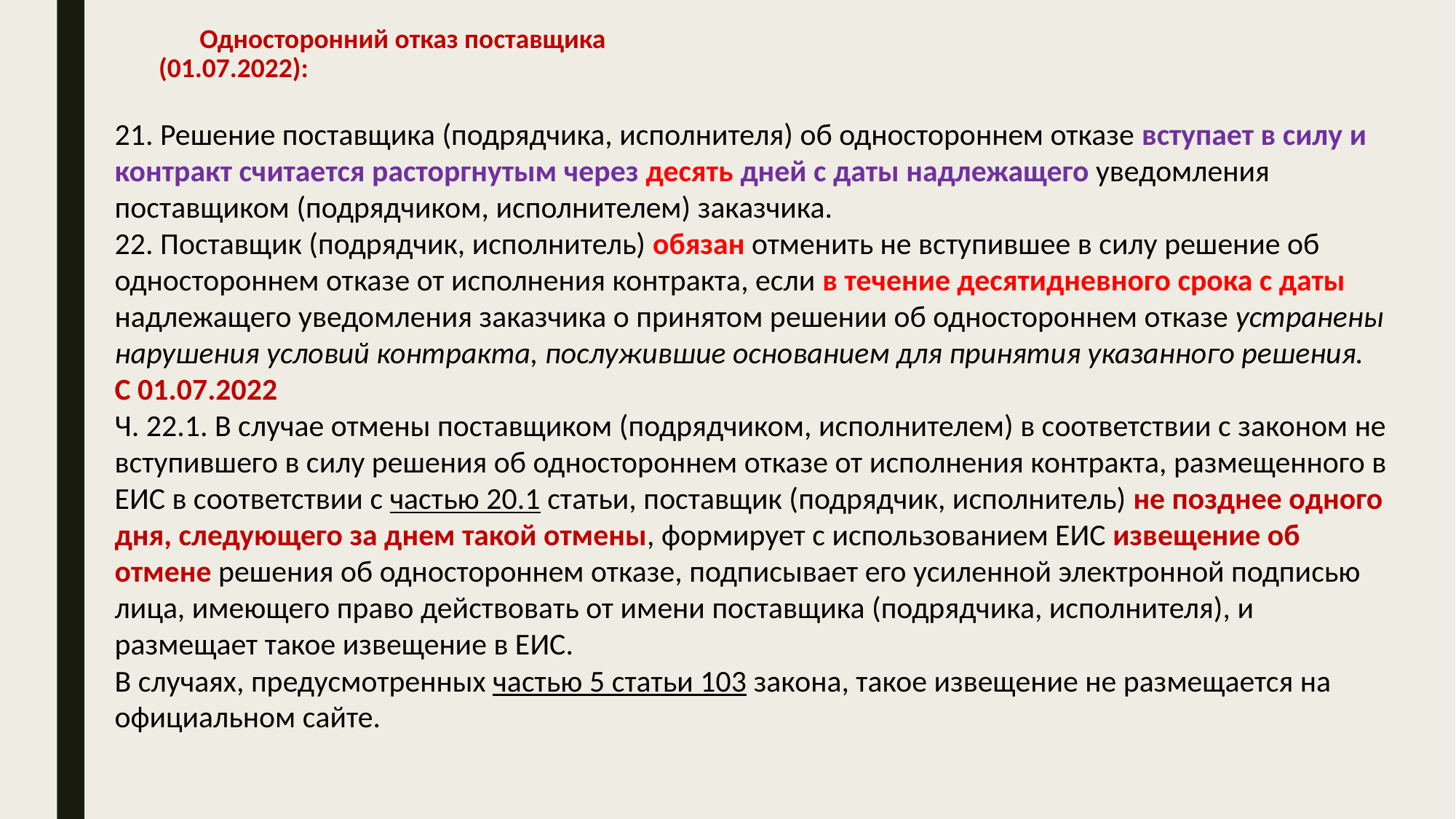

Односторонний отказ поставщика (01.07.2022):
21. Решение поставщика (подрядчика, исполнителя) об одностороннем отказе вступает в силу и контракт считается расторгнутым через десять дней с даты надлежащего уведомления поставщиком (подрядчиком, исполнителем) заказчика.
22. Поставщик (подрядчик, исполнитель) обязан отменить не вступившее в силу решение об одностороннем отказе от исполнения контракта, если в течение десятидневного срока с даты надлежащего уведомления заказчика о принятом решении об одностороннем отказе устранены нарушения условий контракта, послужившие основанием для принятия указанного решения.
С 01.07.2022
Ч. 22.1. В случае отмены поставщиком (подрядчиком, исполнителем) в соответствии с законом не вступившего в силу решения об одностороннем отказе от исполнения контракта, размещенного в ЕИС в соответствии с частью 20.1 статьи, поставщик (подрядчик, исполнитель) не позднее одного дня, следующего за днем такой отмены, формирует с использованием ЕИС извещение об отмене решения об одностороннем отказе, подписывает его усиленной электронной подписью лица, имеющего право действовать от имени поставщика (подрядчика, исполнителя), и размещает такое извещение в ЕИС.
В случаях, предусмотренных частью 5 статьи 103 закона, такое извещение не размещается на официальном сайте.